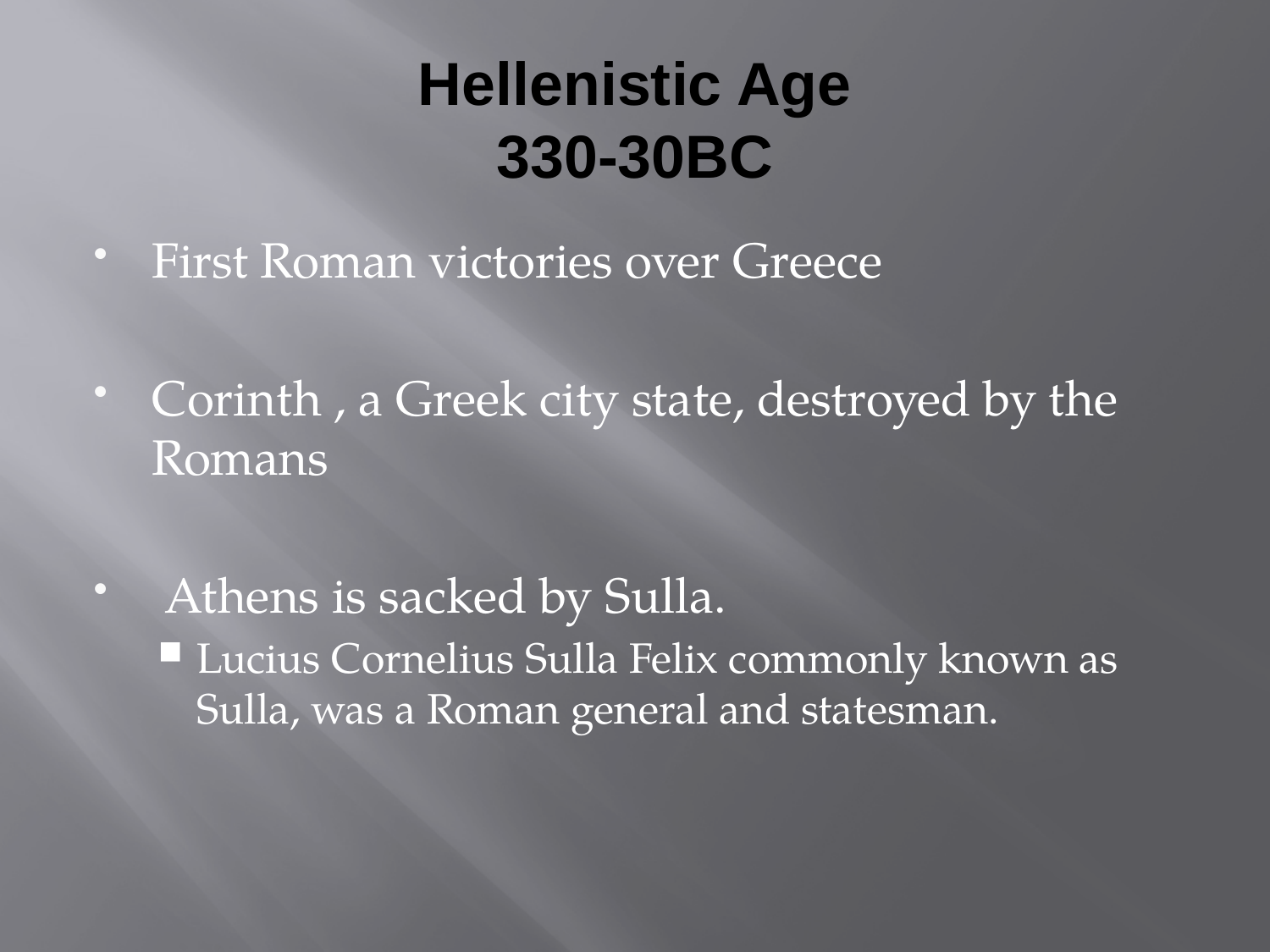

# Hellenistic Age 330-30BC
First Roman victories over Greece

Corinth , a Greek city state, destroyed by the Romans

 Athens is sacked by Sulla.
Lucius Cornelius Sulla Felix commonly known as Sulla, was a Roman general and statesman.